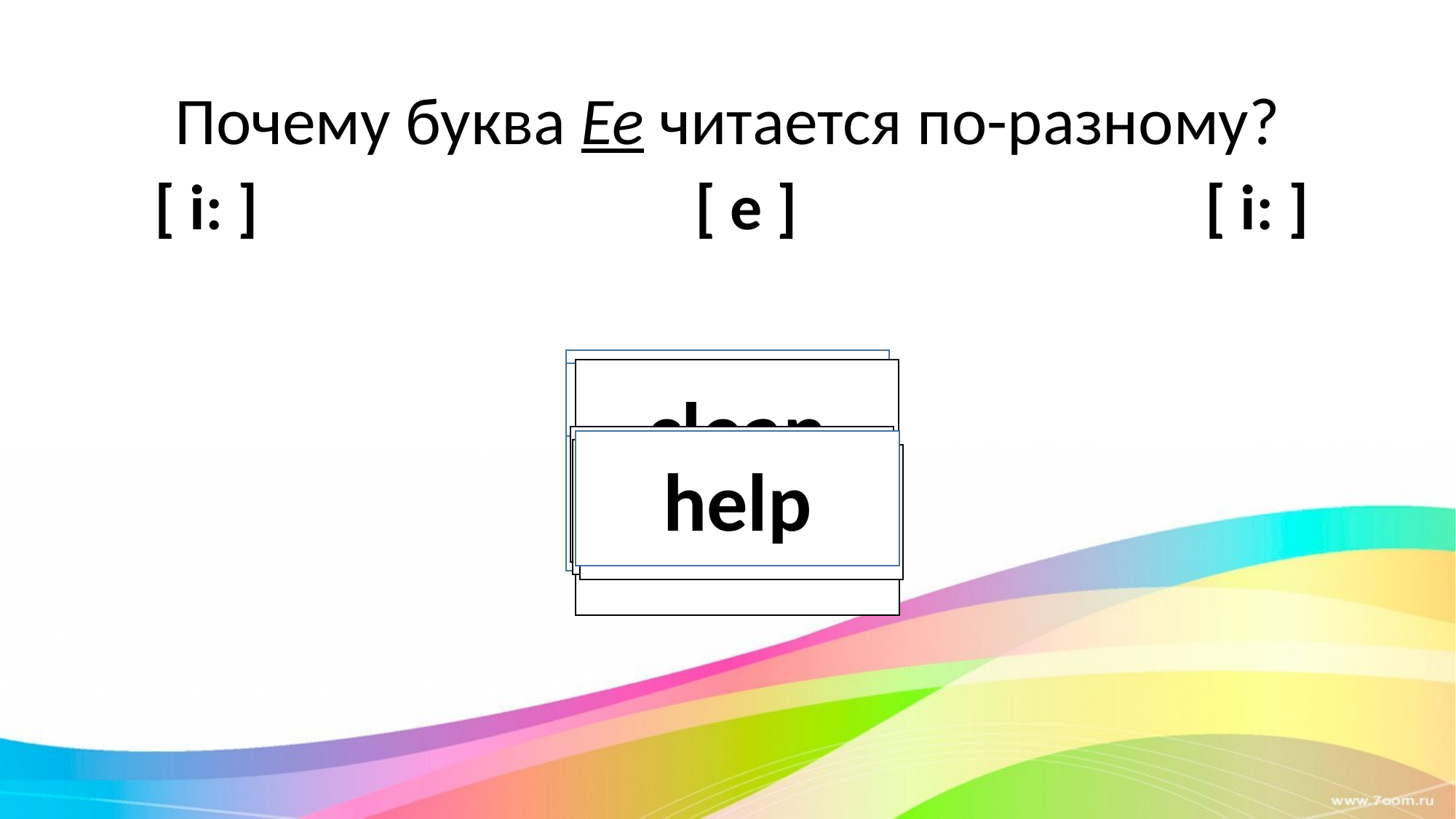

# Почему буква Ee читается по-разному?
   [ i: ]                              [ e ]                            [ i: ]
tea
clean
she
pet
help
hen
me
meal
Pete